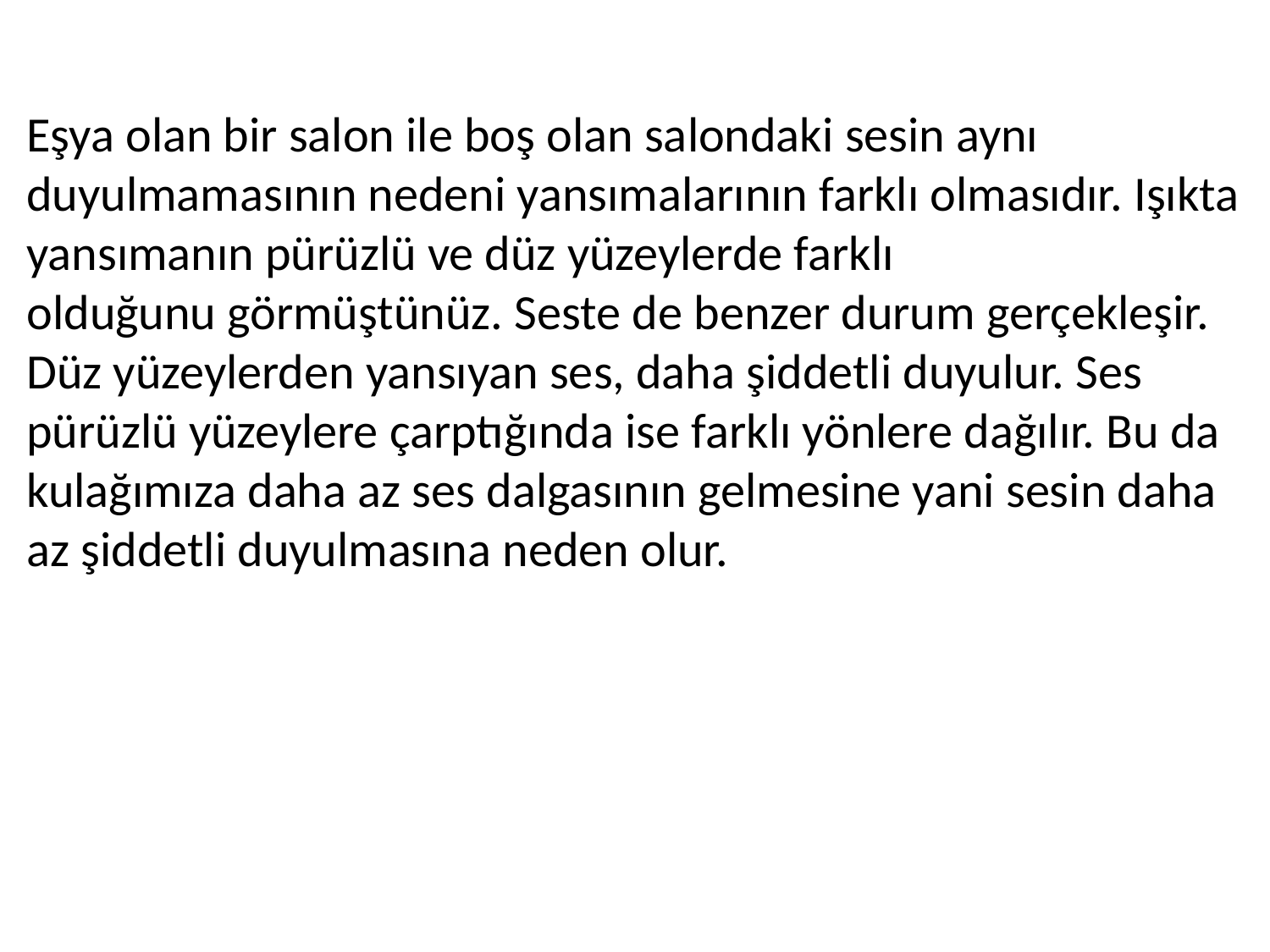

Eşya olan bir salon ile boş olan salondaki sesin aynı duyulmamasının nedeni yansımalarının farklı olmasıdır. Işıkta yansımanın pürüzlü ve düz yüzeylerde farklı
olduğunu görmüştünüz. Seste de benzer durum gerçekleşir. Düz yüzeylerden yansıyan ses, daha şiddetli duyulur. Ses pürüzlü yüzeylere çarptığında ise farklı yönlere dağılır. Bu da kulağımıza daha az ses dalgasının gelmesine yani sesin daha
az şiddetli duyulmasına neden olur.